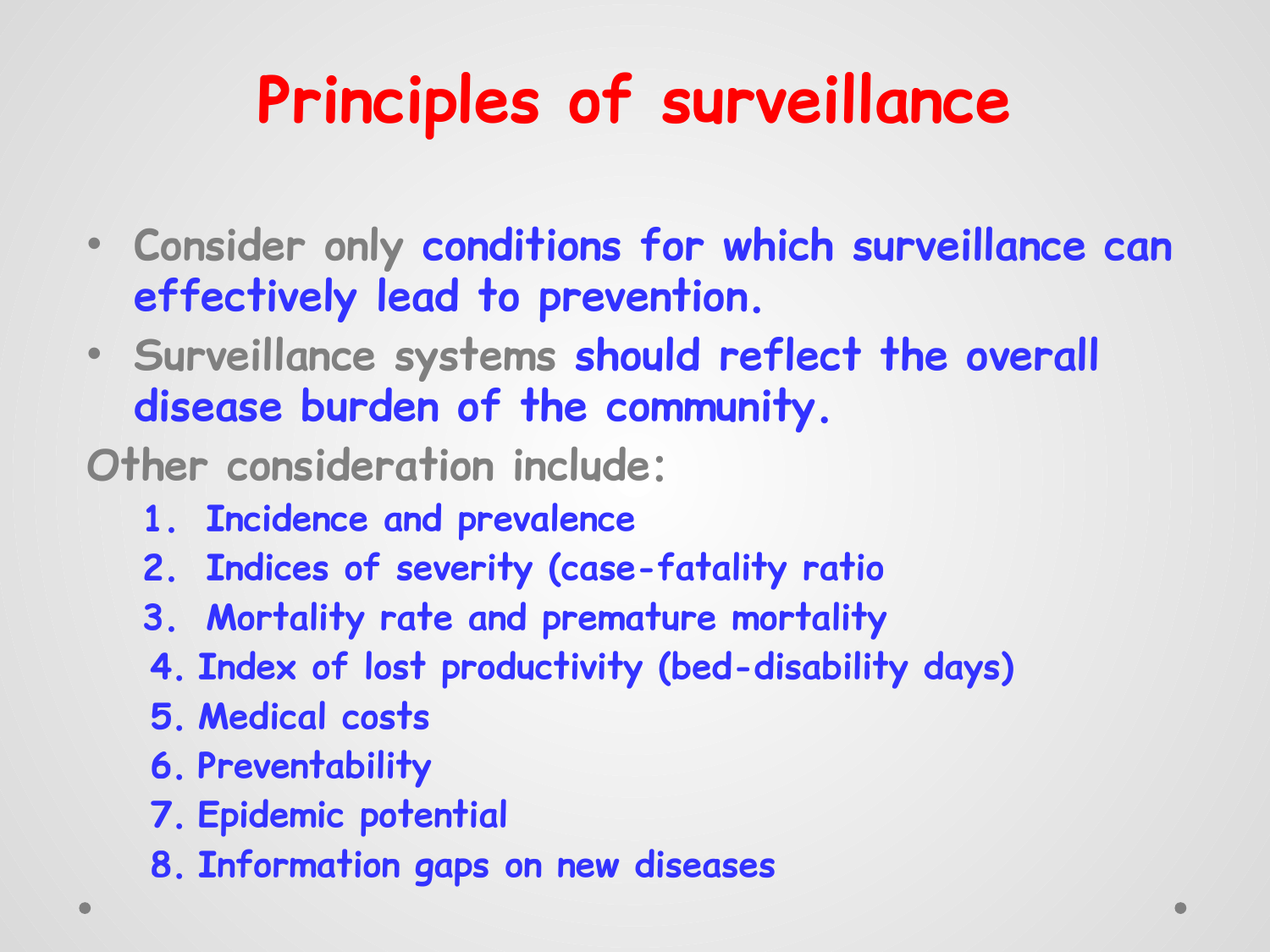

# Principles of surveillance
Consider only conditions for which surveillance can effectively lead to prevention.
Surveillance systems should reflect the overall disease burden of the community.
Other consideration include:
Incidence and prevalence
Indices of severity (case-fatality ratio
Mortality rate and premature mortality
Index of lost productivity (bed-disability days)
Medical costs
Preventability
Epidemic potential
Information gaps on new diseases